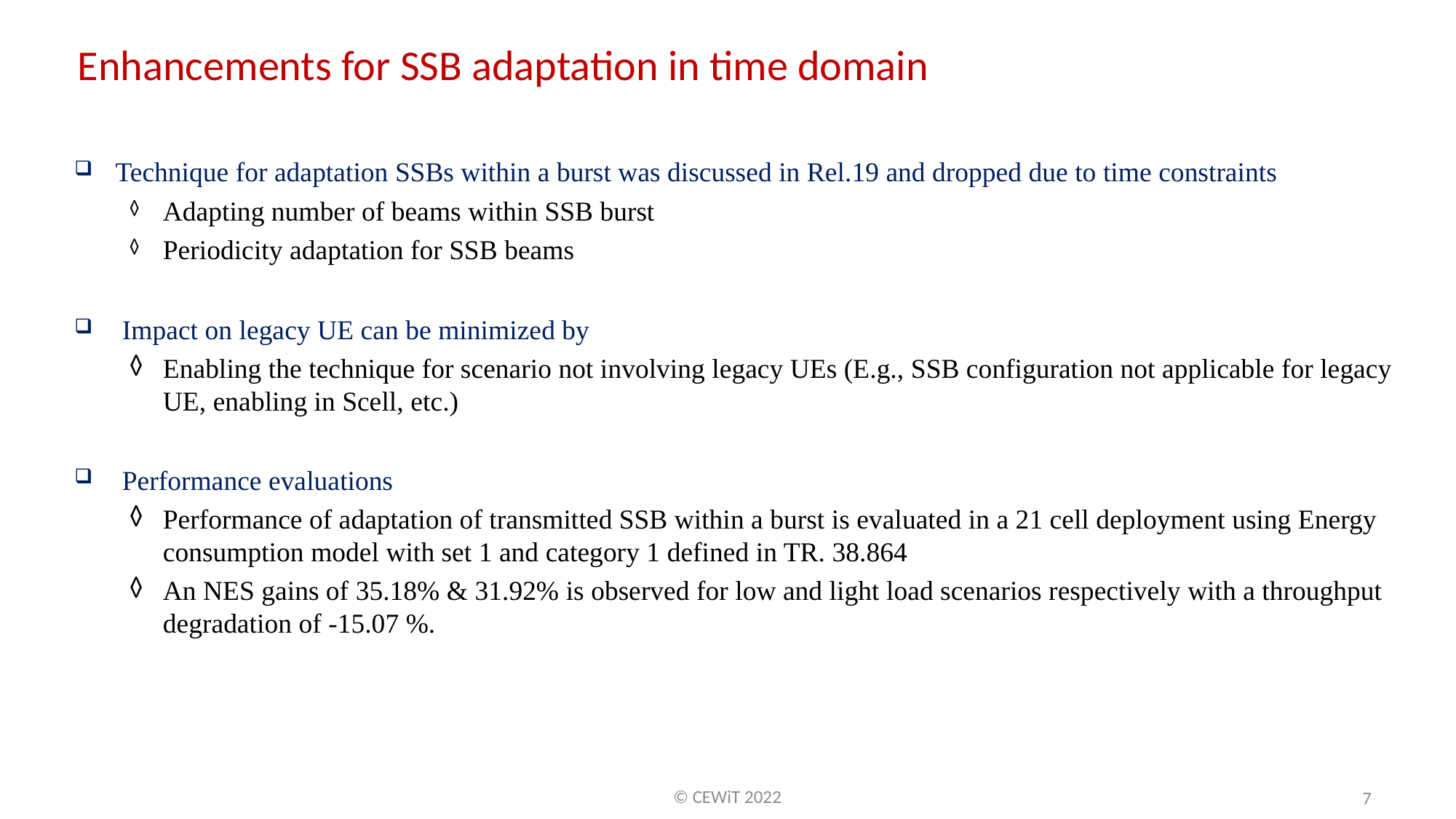

Enhancements for SSB adaptation in time domain
Technique for adaptation SSBs within a burst was discussed in Rel.19 and dropped due to time constraints
Adapting number of beams within SSB burst
Periodicity adaptation for SSB beams

 Impact on legacy UE can be minimized by
Enabling the technique for scenario not involving legacy UEs (E.g., SSB configuration not applicable for legacy UE, enabling in Scell, etc.)

 Performance evaluations
Performance of adaptation of transmitted SSB within a burst is evaluated in a 21 cell deployment using Energy consumption model with set 1 and category 1 defined in TR. 38.864
An NES gains of 35.18% & 31.92% is observed for low and light load scenarios respectively with a throughput degradation of -15.07 %.

© CEWiT 2022
7